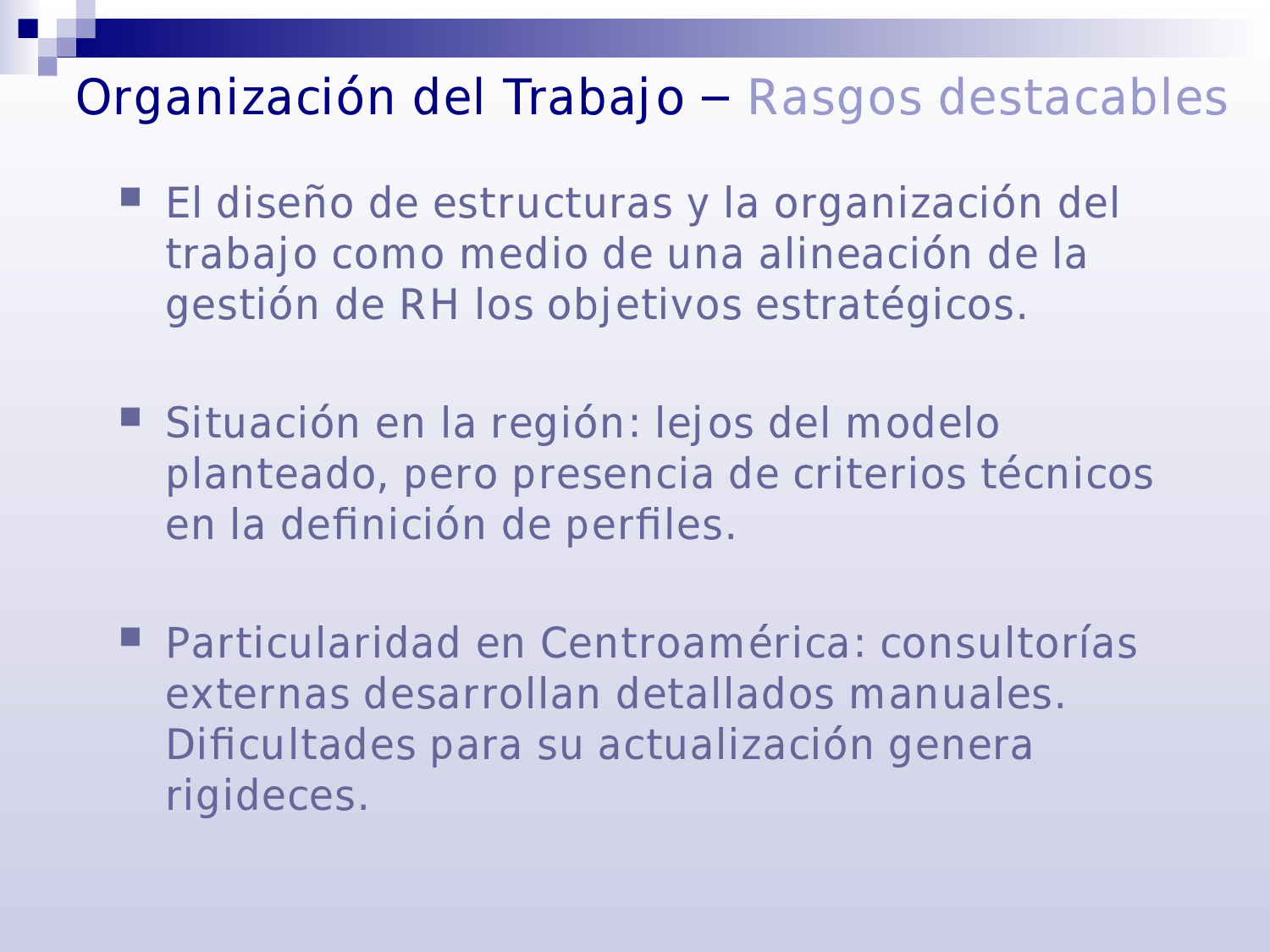

# Organización del Trabajo – Rasgos destacables
El diseño de estructuras y la organización del trabajo como medio de una alineación de la gestión de RH los objetivos estratégicos.

Situación en la región: lejos del modelo planteado, pero presencia de criterios técnicos en la definición de perfiles.

Particularidad en Centroamérica: consultorías externas desarrollan detallados manuales. Dificultades para su actualización genera rigideces.